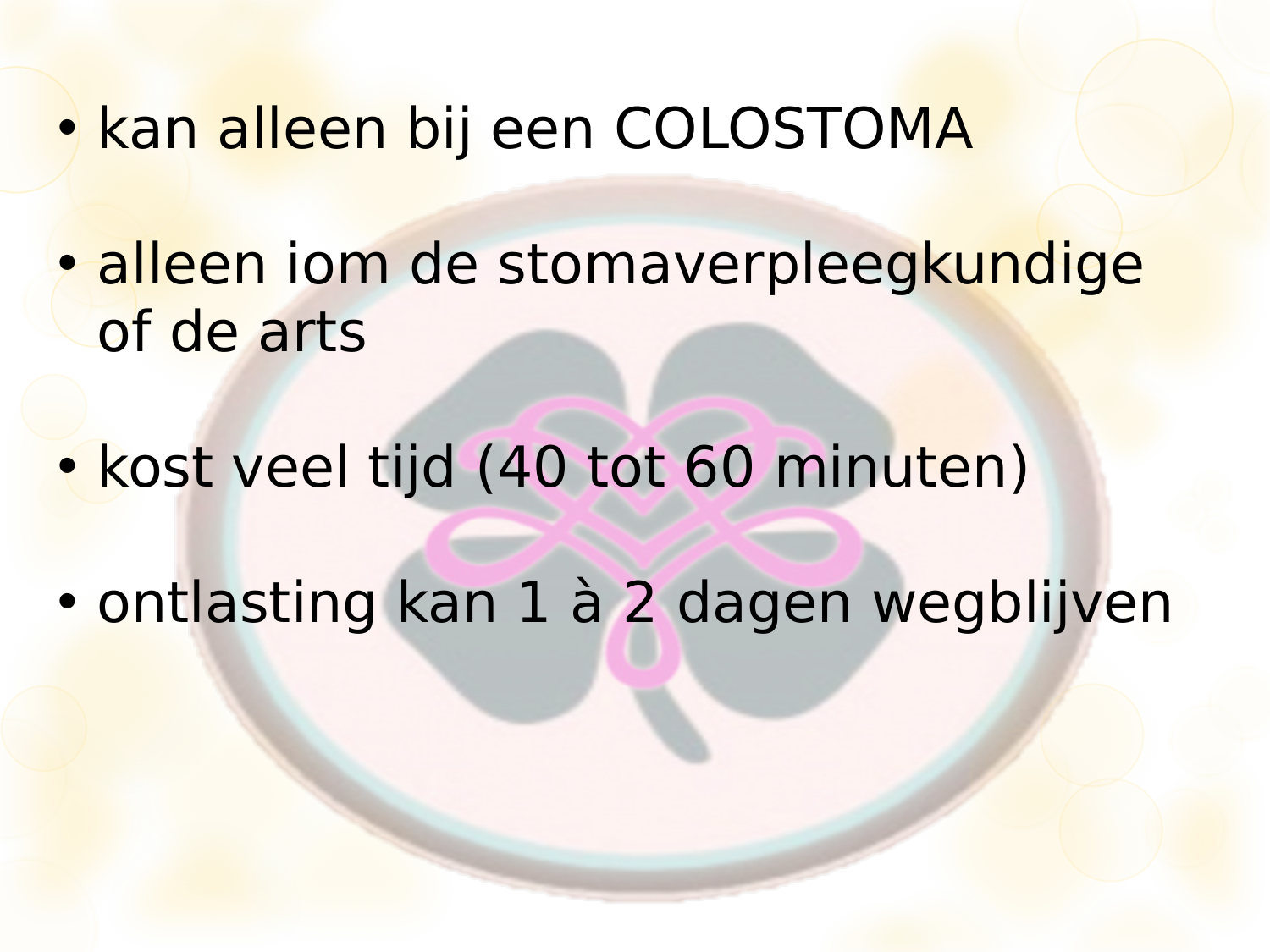

kan alleen bij een COLOSTOMA

alleen iom de stomaverpleegkundige of de arts

kost veel tijd (40 tot 60 minuten)

ontlasting kan 1 à 2 dagen wegblijven